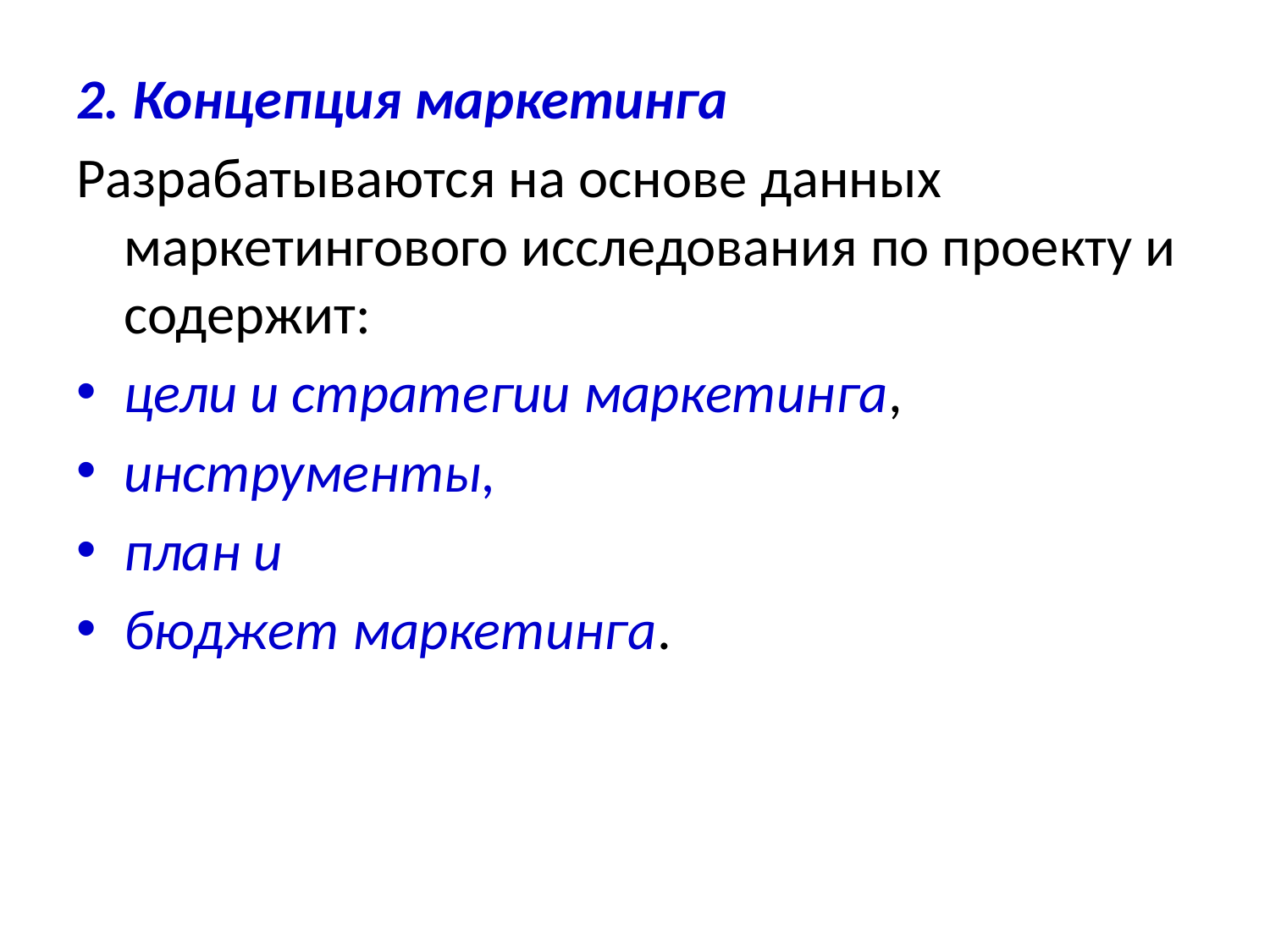

2. Концепция маркетинга
Разрабатываются на основе данных маркетингового исследования по проекту и содержит:
цели и стратегии маркетинга,
инструменты,
план и
бюджет маркетинга.